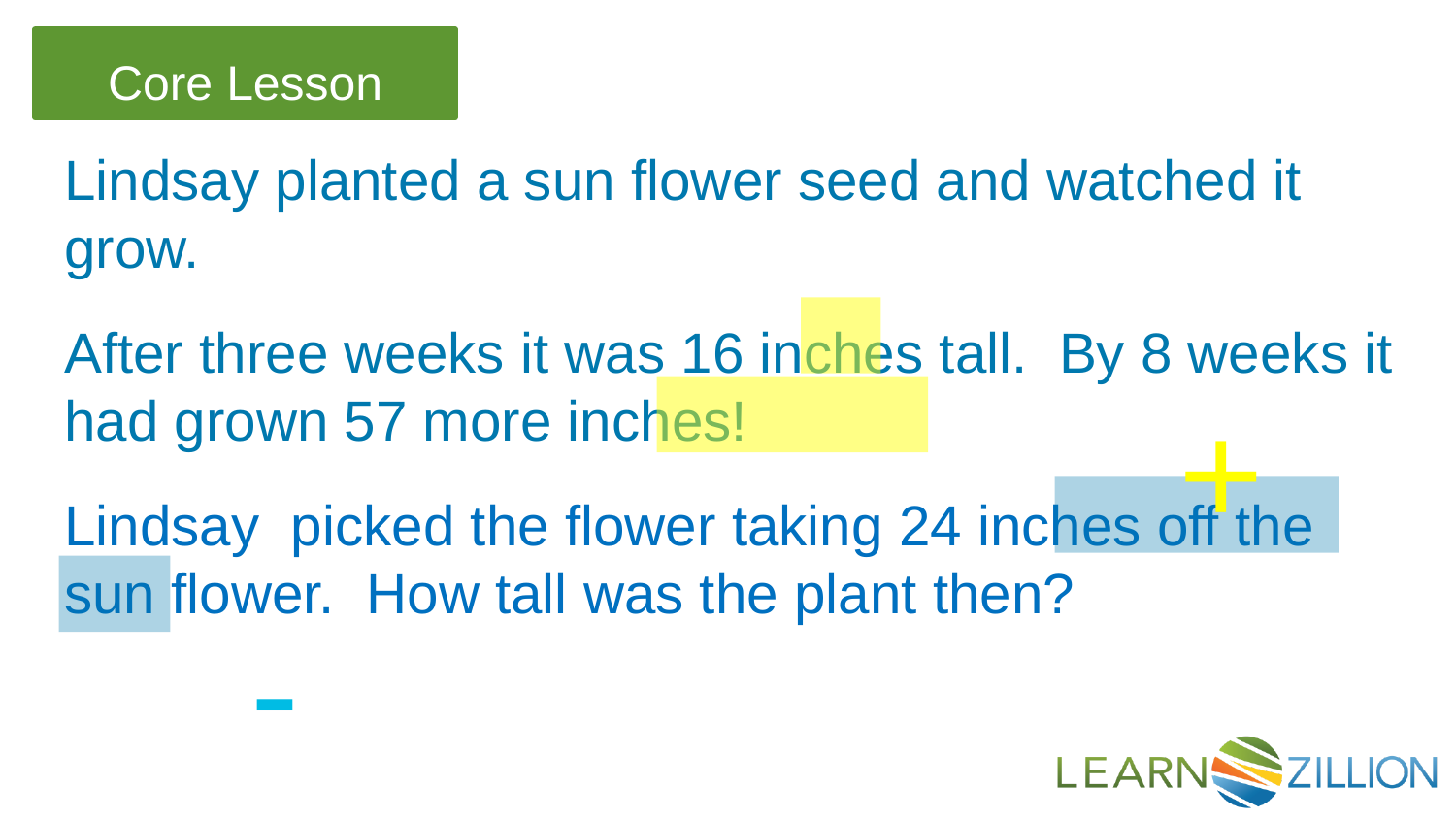

Lindsay planted a sun flower seed and watched it grow.

After three weeks it was 16 inches tall.  By 8 weeks it had grown 57 more inches!

Lindsay  picked the flower taking 24 inches off the sun flower.  How tall was the plant then?

+

-